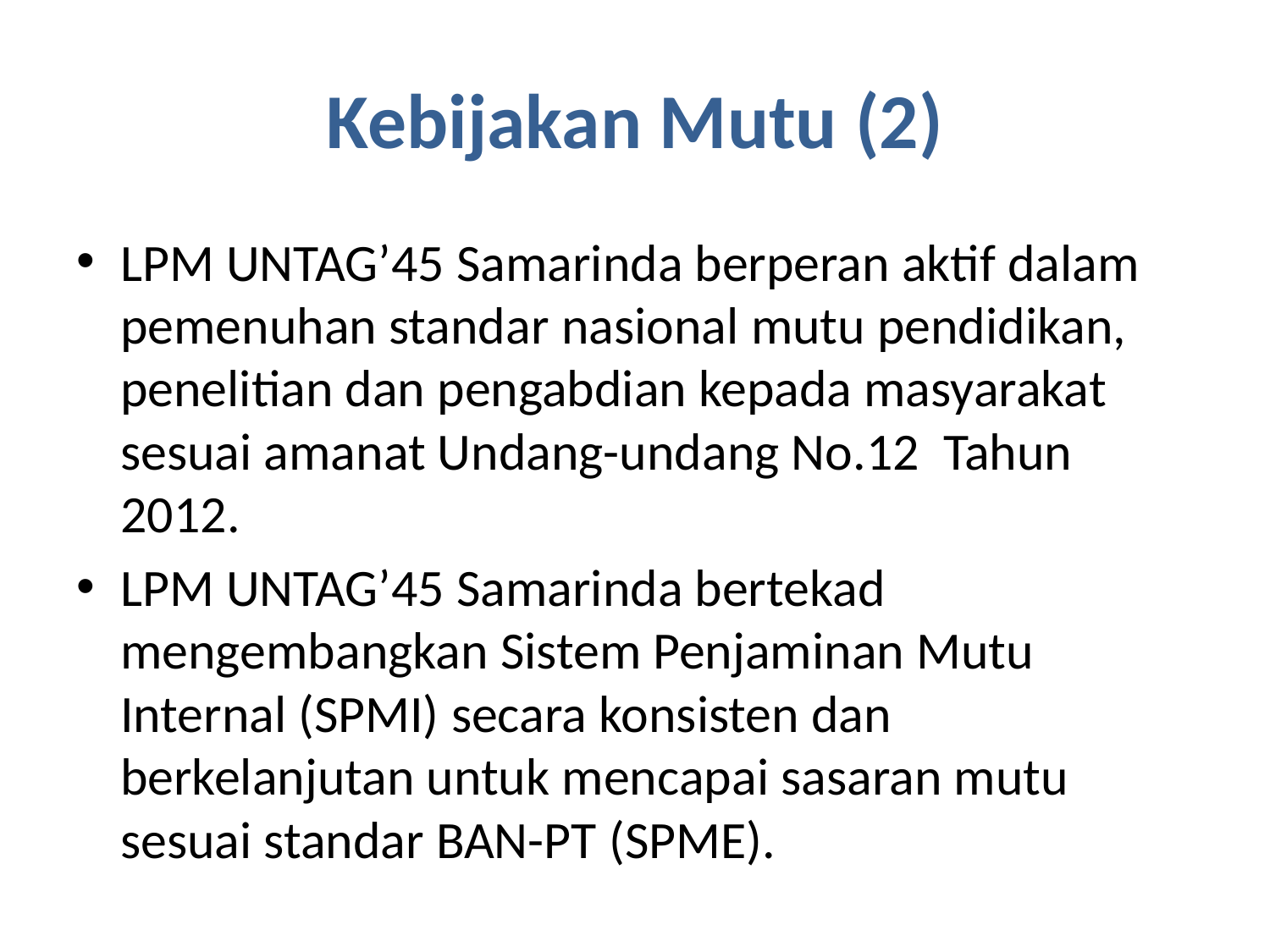

# Kebijakan Mutu (2)
LPM UNTAG’45 Samarinda berperan aktif dalam pemenuhan standar nasional mutu pendidikan, penelitian dan pengabdian kepada masyarakat sesuai amanat Undang-undang No.12  Tahun 2012.
LPM UNTAG’45 Samarinda bertekad mengembangkan Sistem Penjaminan Mutu Internal (SPMI) secara konsisten dan berkelanjutan untuk mencapai sasaran mutu sesuai standar BAN-PT (SPME).